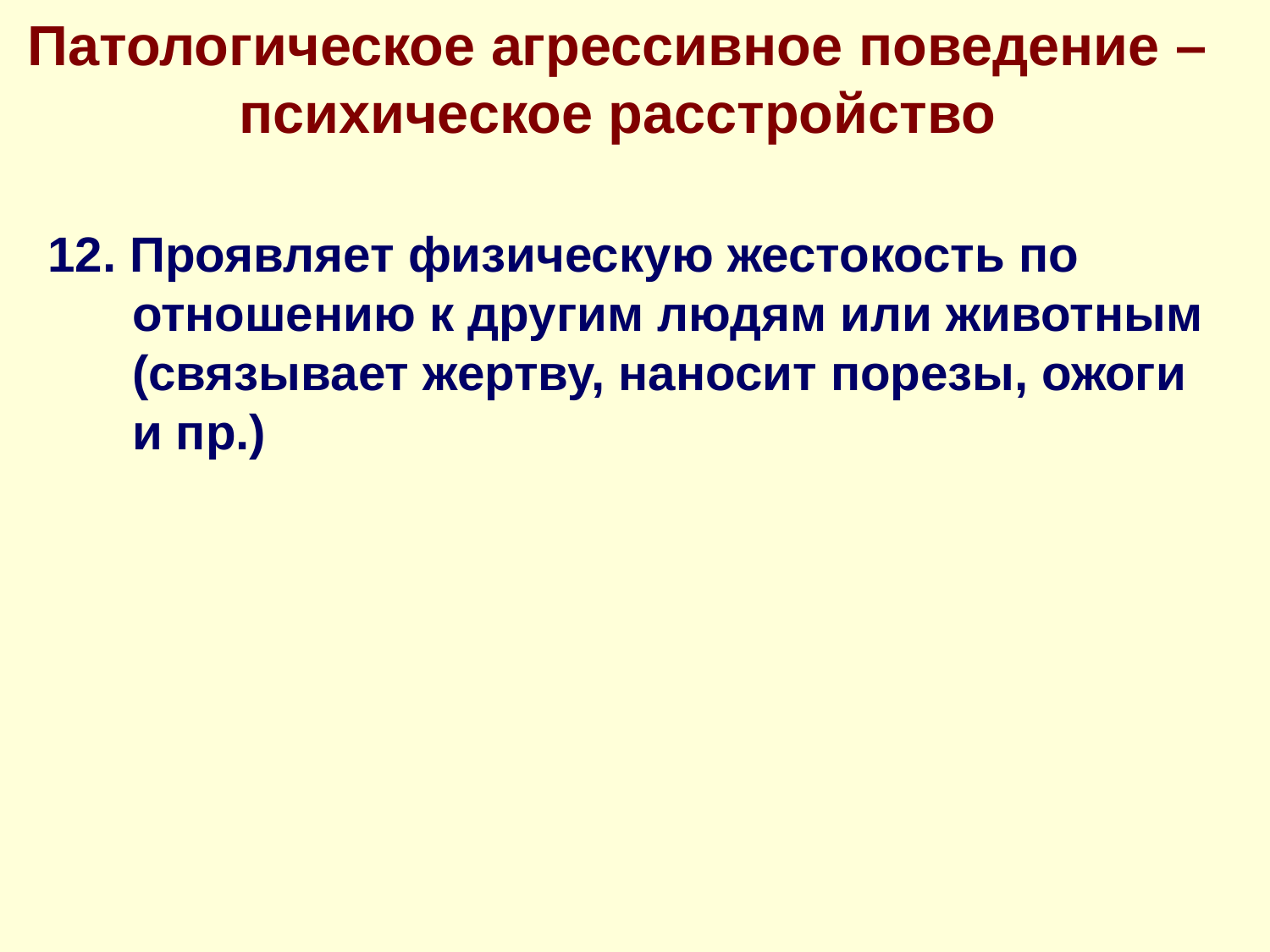

# Патологическое агрессивное поведение – психическое расстройство
12. Проявляет физическую жестокость по отношению к другим людям или животным (связывает жертву, наносит порезы, ожоги и пр.)